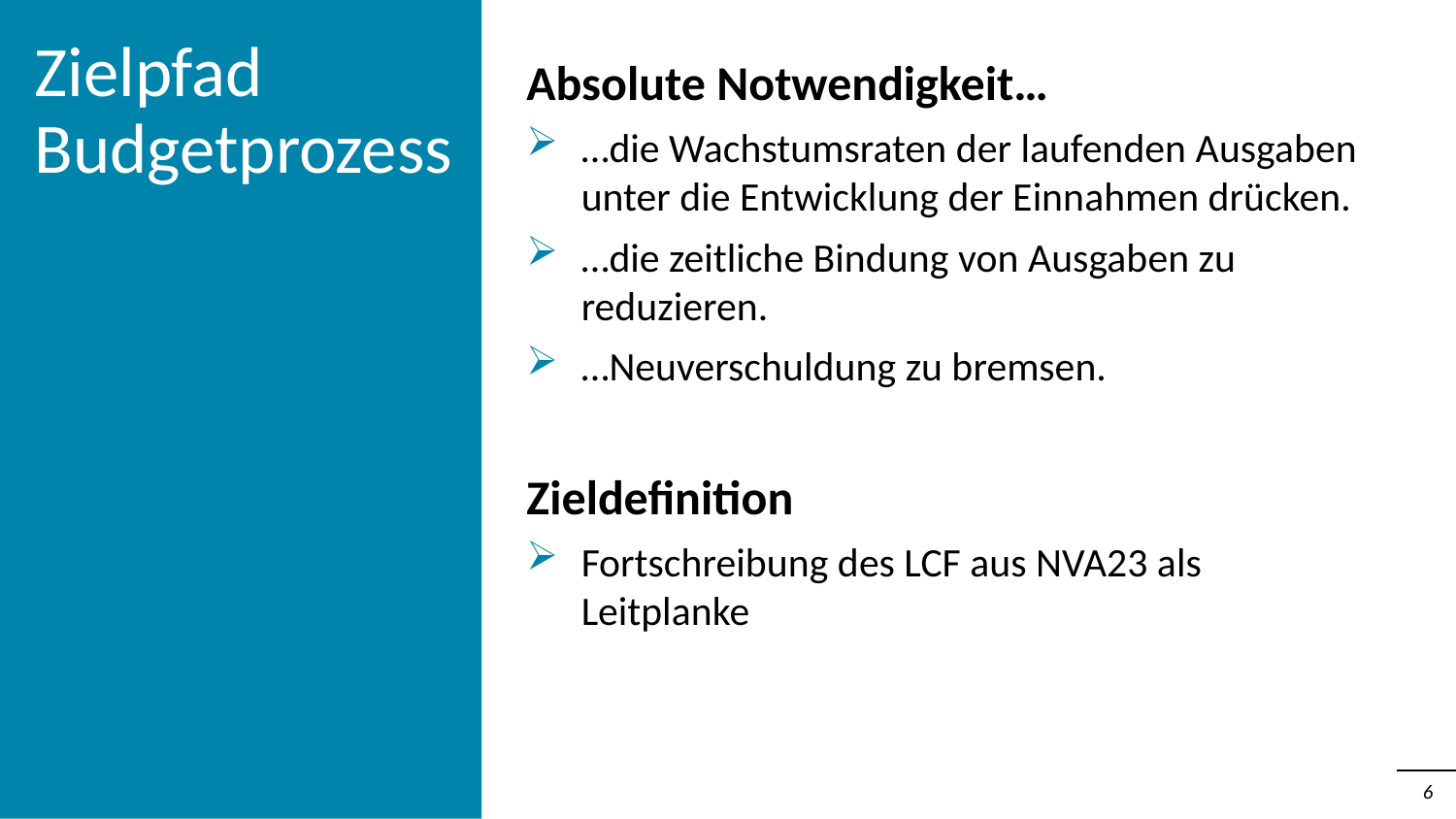

Zielpfad Budgetprozess
Absolute Notwendigkeit…
…die Wachstumsraten der laufenden Ausgaben unter die Entwicklung der Einnahmen drücken.
…die zeitliche Bindung von Ausgaben zu reduzieren.
…Neuverschuldung zu bremsen.

Zieldefinition
Fortschreibung des LCF aus NVA23 als Leitplanke